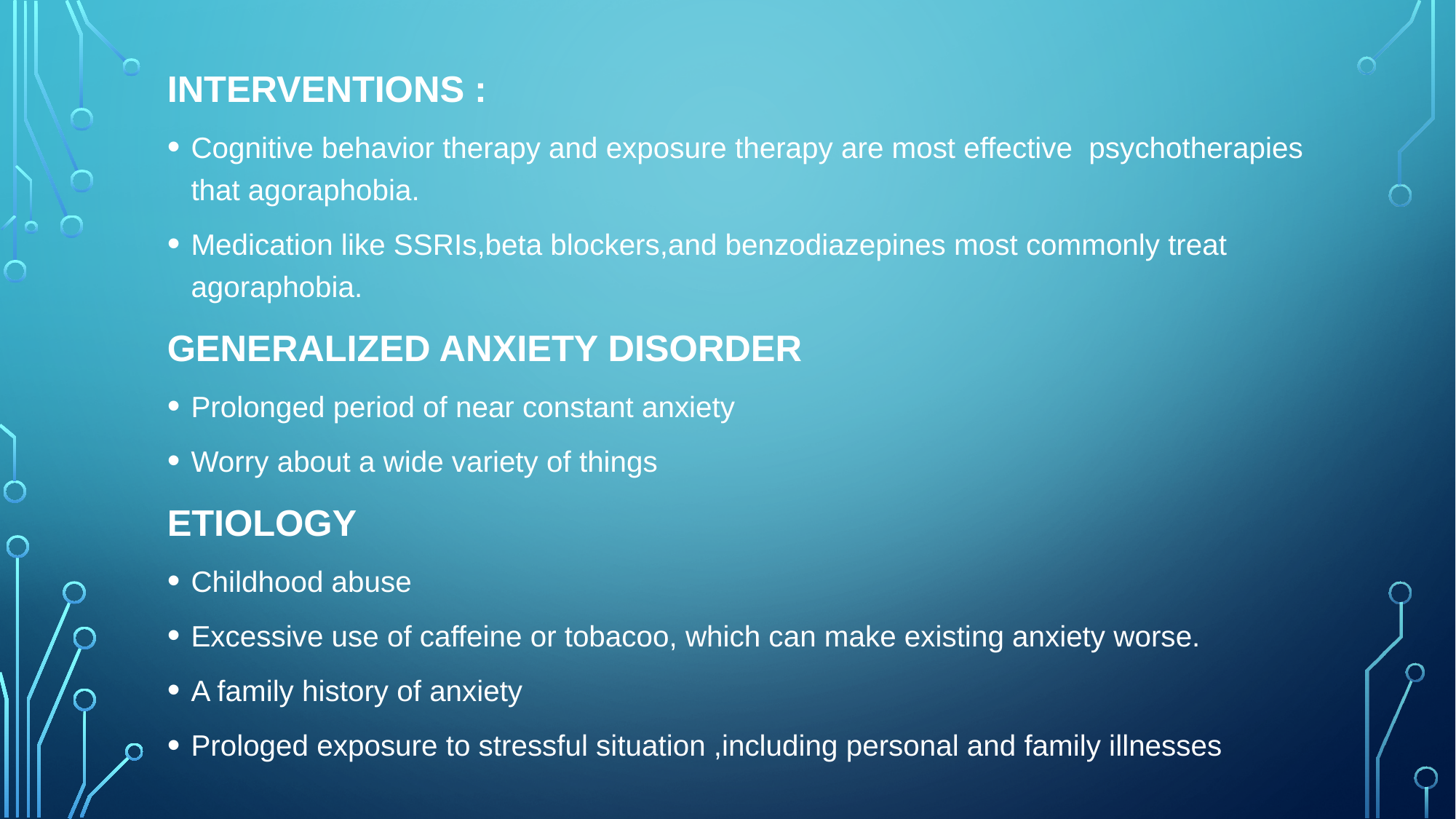

INTERVENTIONS :
Cognitive behavior therapy and exposure therapy are most effective  psychotherapies that agoraphobia.
Medication like SSRIs,beta blockers,and benzodiazepines most commonly treat agoraphobia.
GENERALIZED ANXIETY DISORDER
Prolonged period of near constant anxiety
Worry about a wide variety of things
ETIOLOGY
Childhood abuse
Excessive use of caffeine or tobacoo, which can make existing anxiety worse.
A family history of anxiety
Prologed exposure to stressful situation ,including personal and family illnesses